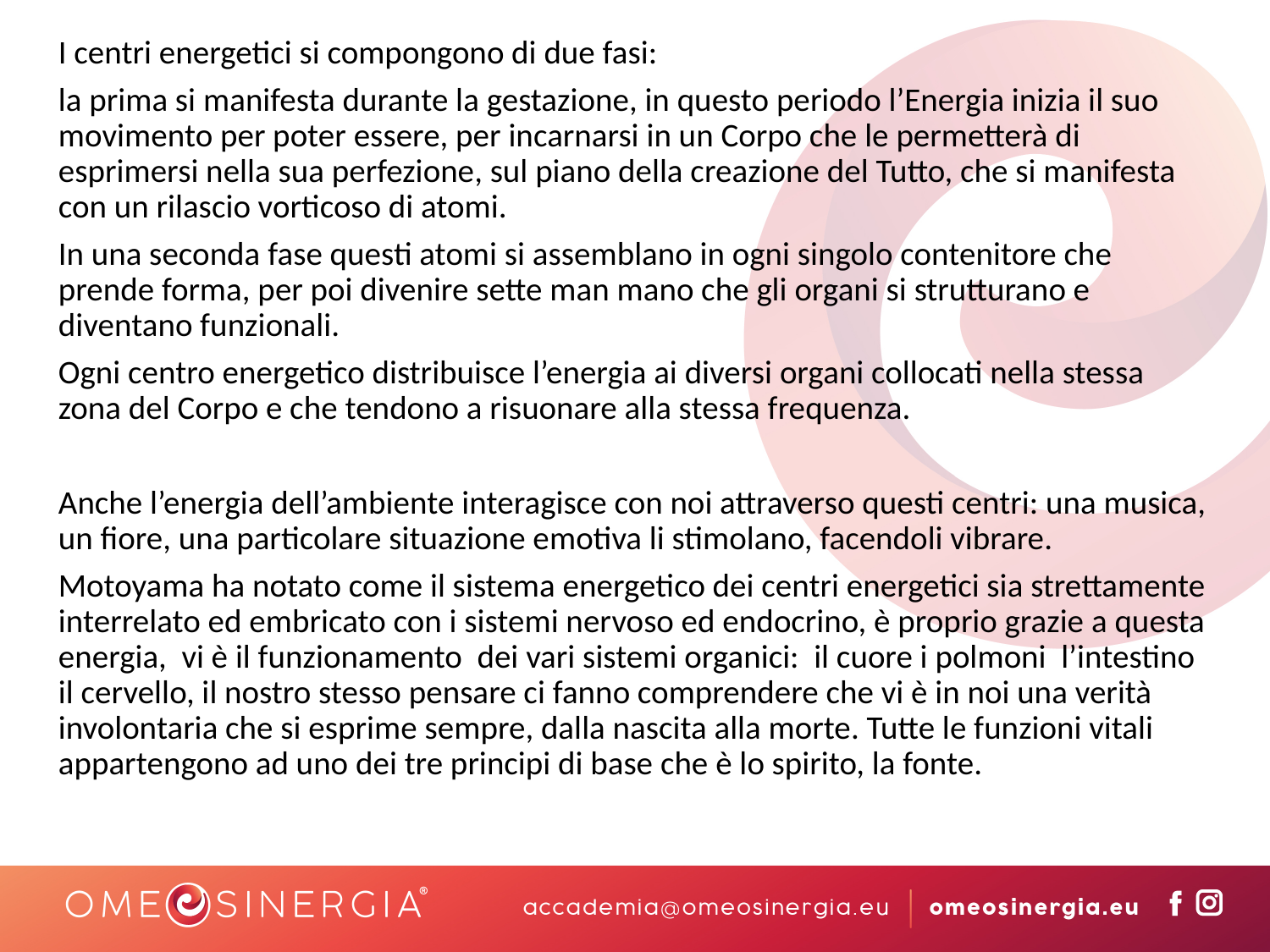

I centri energetici si compongono di due fasi:
la prima si manifesta durante la gestazione, in questo periodo l’Energia inizia il suo movimento per poter essere, per incarnarsi in un Corpo che le permetterà di esprimersi nella sua perfezione, sul piano della creazione del Tutto, che si manifesta con un rilascio vorticoso di atomi.
In una seconda fase questi atomi si assemblano in ogni singolo contenitore che prende forma, per poi divenire sette man mano che gli organi si strutturano e diventano funzionali.
Ogni centro energetico distribuisce l’energia ai diversi organi collocati nella stessa zona del Corpo e che tendono a risuonare alla stessa frequenza.

Anche l’energia dell’ambiente interagisce con noi attraverso questi centri: una musica, un fiore, una particolare situazione emotiva li stimolano, facendoli vibrare.
Motoyama ha notato come il sistema energetico dei centri energetici sia strettamente interrelato ed embricato con i sistemi nervoso ed endocrino, è proprio grazie a questa energia,  vi è il funzionamento  dei vari sistemi organici:  il cuore i polmoni  l’intestino il cervello, il nostro stesso pensare ci fanno comprendere che vi è in noi una verità involontaria che si esprime sempre, dalla nascita alla morte. Tutte le funzioni vitali appartengono ad uno dei tre principi di base che è lo spirito, la fonte.